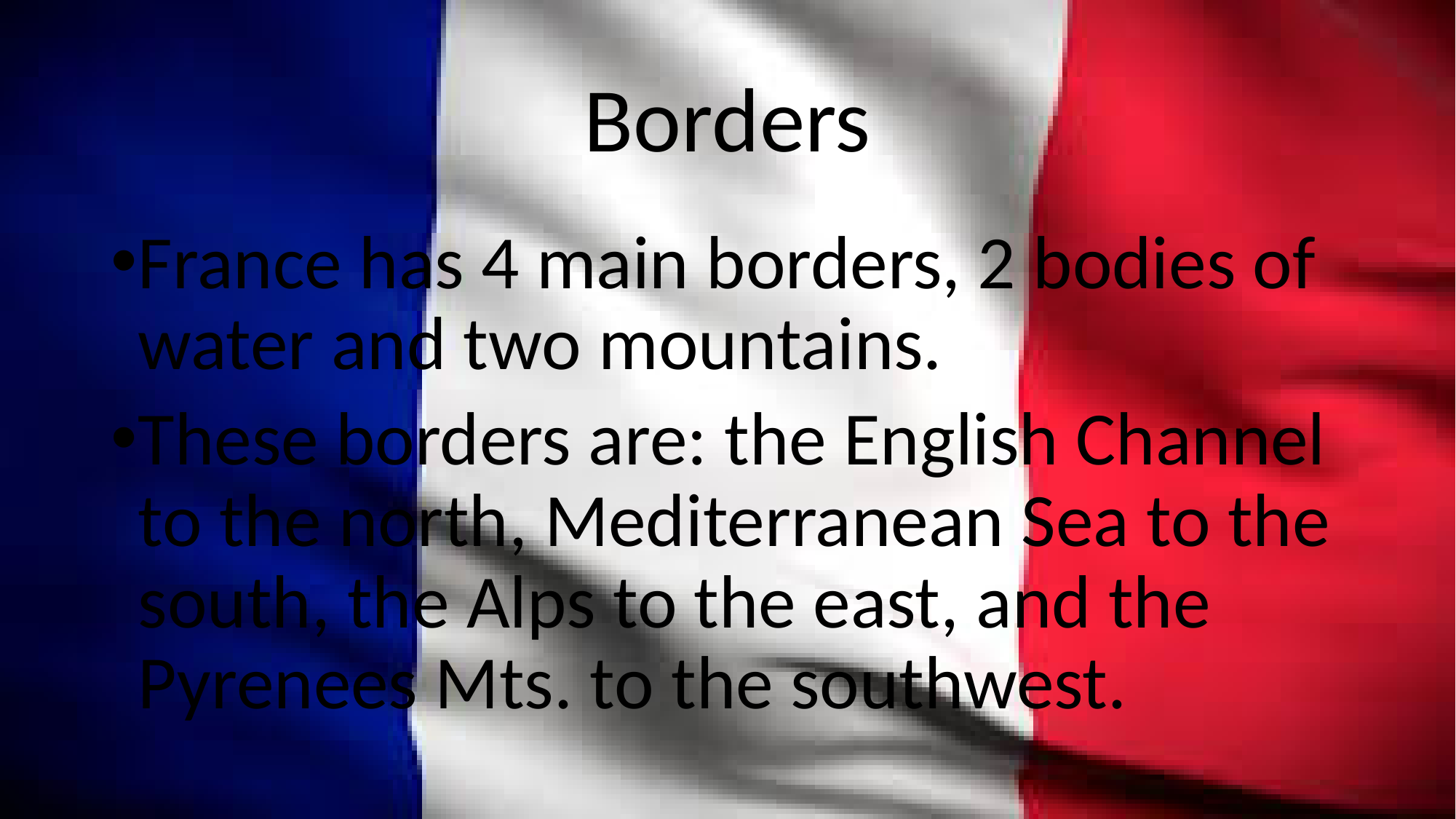

# Borders
France has 4 main borders, 2 bodies of water and two mountains.
These borders are: the English Channel to the north, Mediterranean Sea to the south, the Alps to the east, and the Pyrenees Mts. to the southwest.